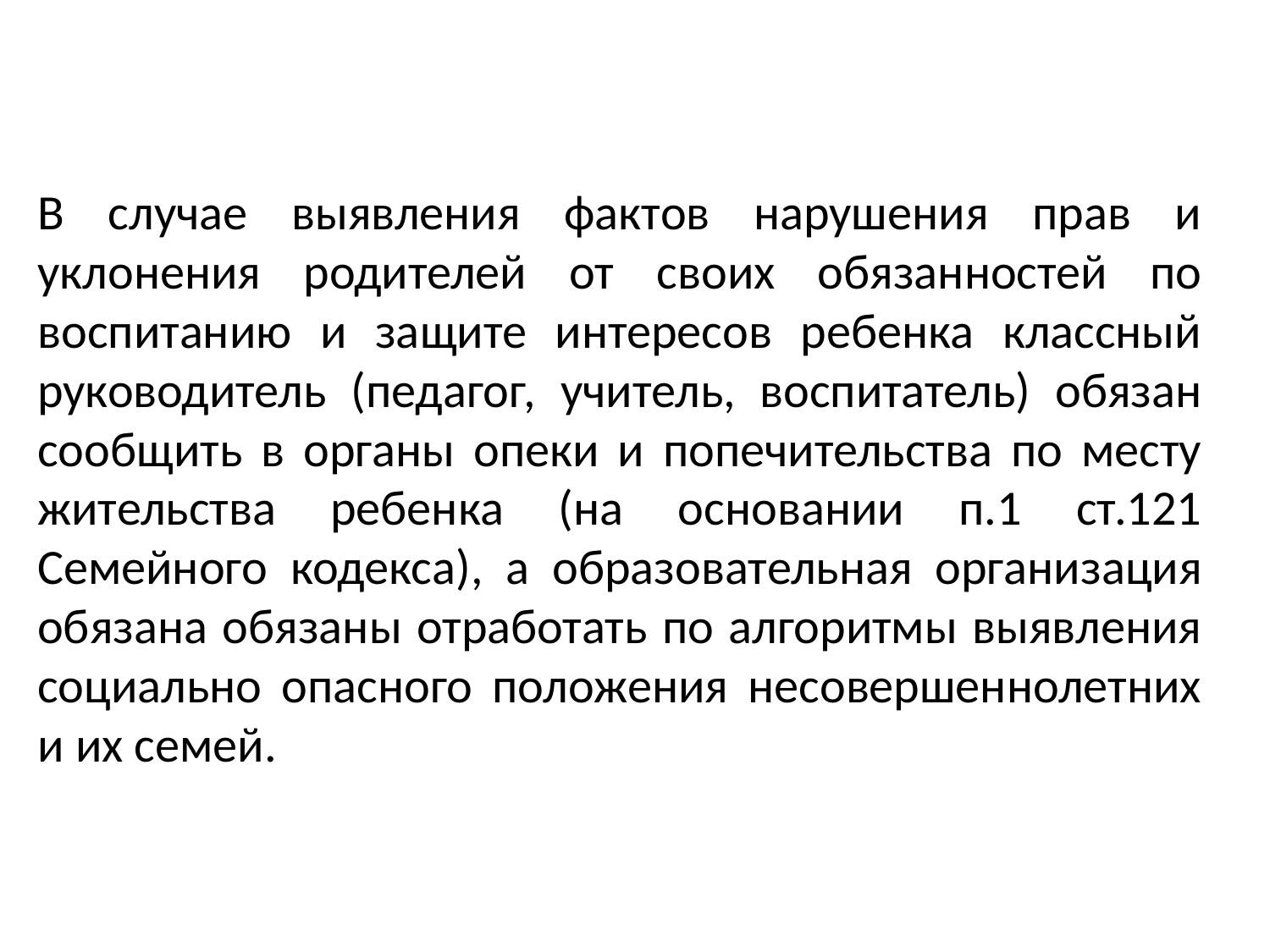

В случае выявления фактов нарушения прав и уклонения родителей от своих обязанностей по воспитанию и защите интересов ребенка классный руководитель (педагог, учитель, воспитатель) обязан сообщить в органы опеки и попечительства по месту жительства ребенка (на основании п.1 ст.121 Семейного кодекса), а образовательная организация обязана обязаны отработать по алгоритмы выявления социально опасного положения несовершеннолетних и их семей.